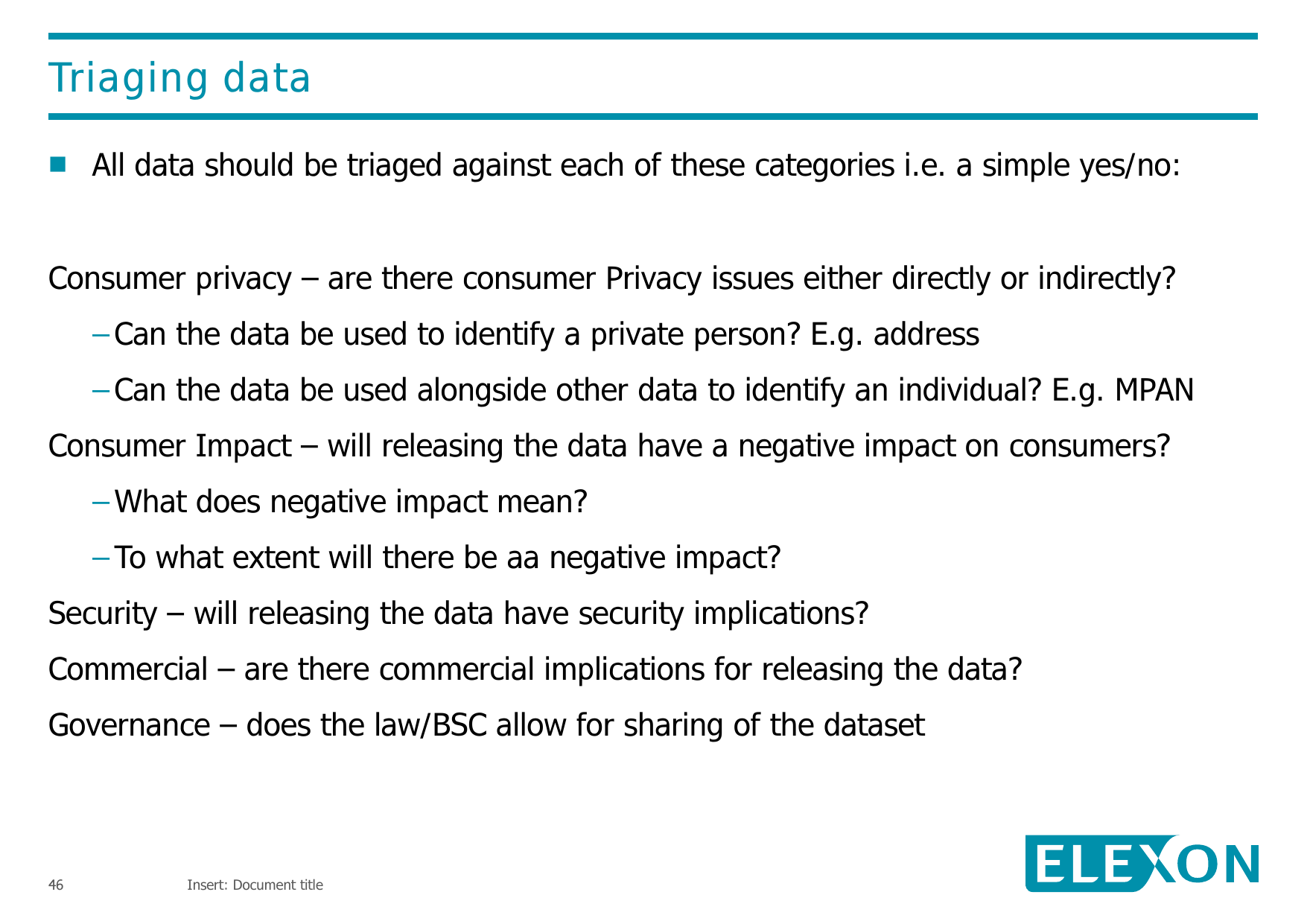

# Triaging data
All data should be triaged against each of these categories i.e. a simple yes/no:

Consumer privacy – are there consumer Privacy issues either directly or indirectly?
Can the data be used to identify a private person? E.g. address
Can the data be used alongside other data to identify an individual? E.g. MPAN
Consumer Impact – will releasing the data have a negative impact on consumers?
What does negative impact mean?
To what extent will there be aa negative impact?
Security – will releasing the data have security implications?
Commercial – are there commercial implications for releasing the data?
Governance – does the law/BSC allow for sharing of the dataset
Insert: Document title
46